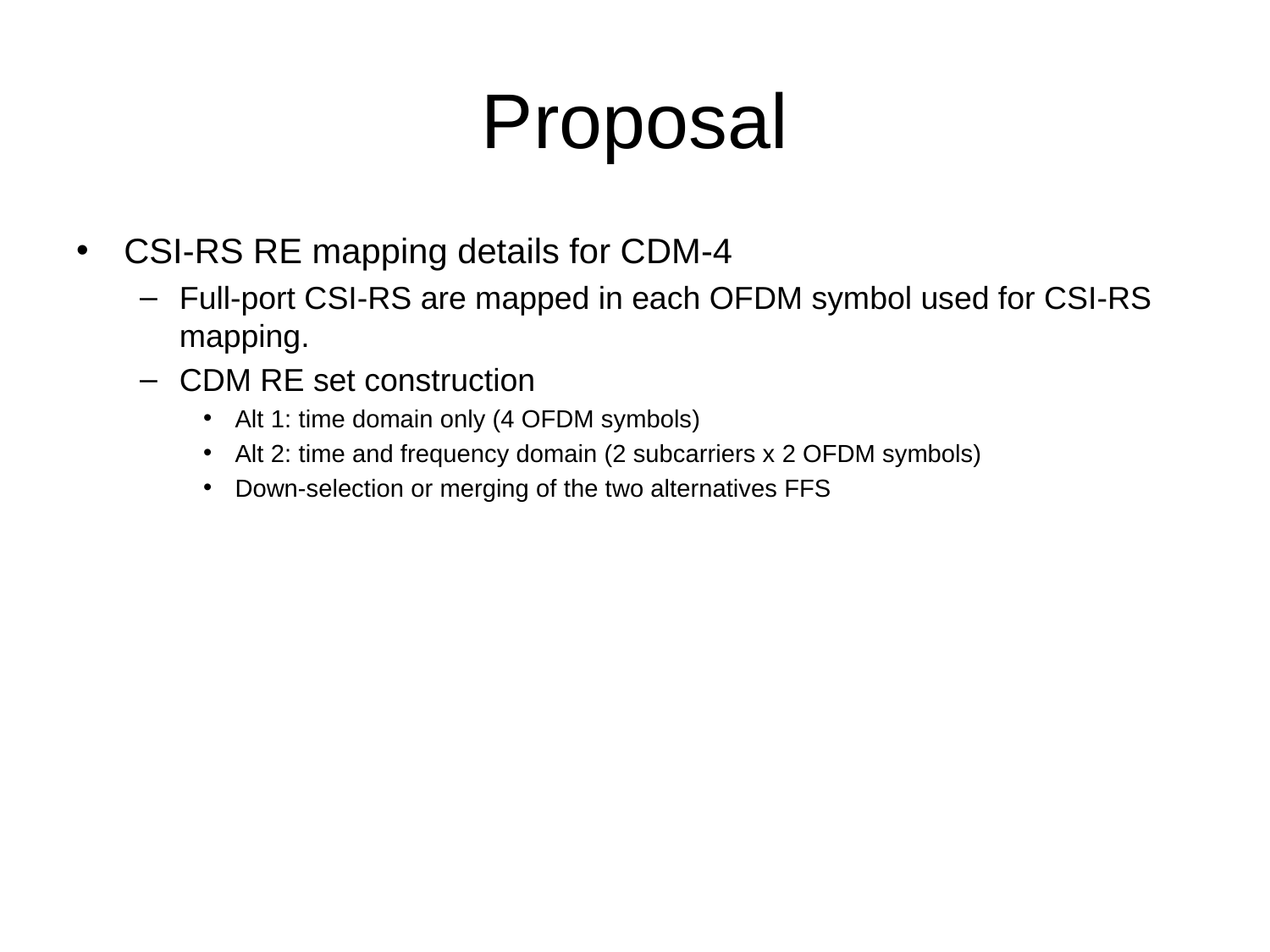

# Proposal
CSI-RS RE mapping details for CDM-4
Full-port CSI-RS are mapped in each OFDM symbol used for CSI-RS mapping.
CDM RE set construction
Alt 1: time domain only (4 OFDM symbols)
Alt 2: time and frequency domain (2 subcarriers x 2 OFDM symbols)
Down-selection or merging of the two alternatives FFS